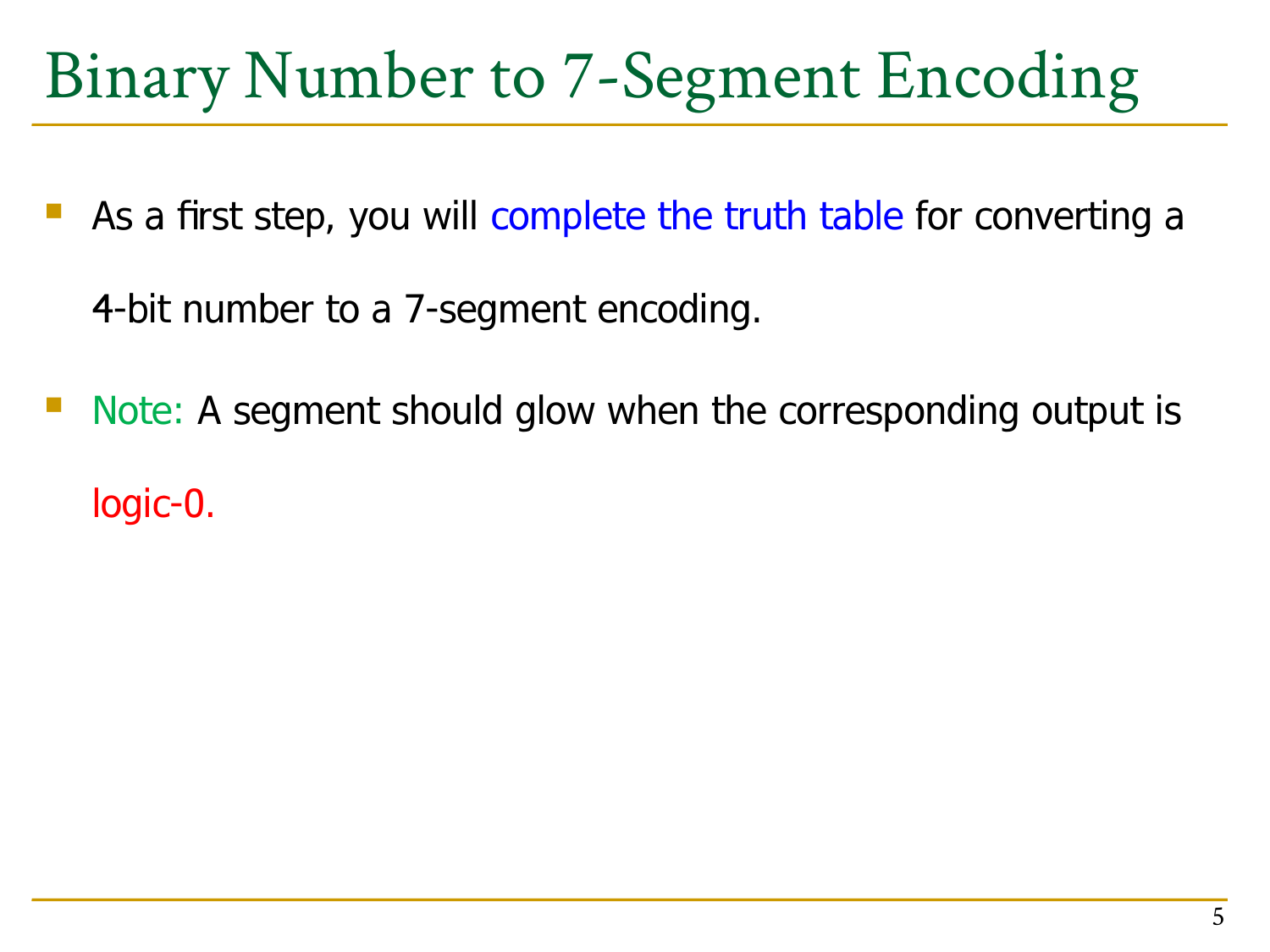

# Binary Number to 7-Segment Encoding
As a first step, you will complete the truth table for converting a 4-bit number to a 7-segment encoding.
Note: A segment should glow when the corresponding output is logic-0.

5